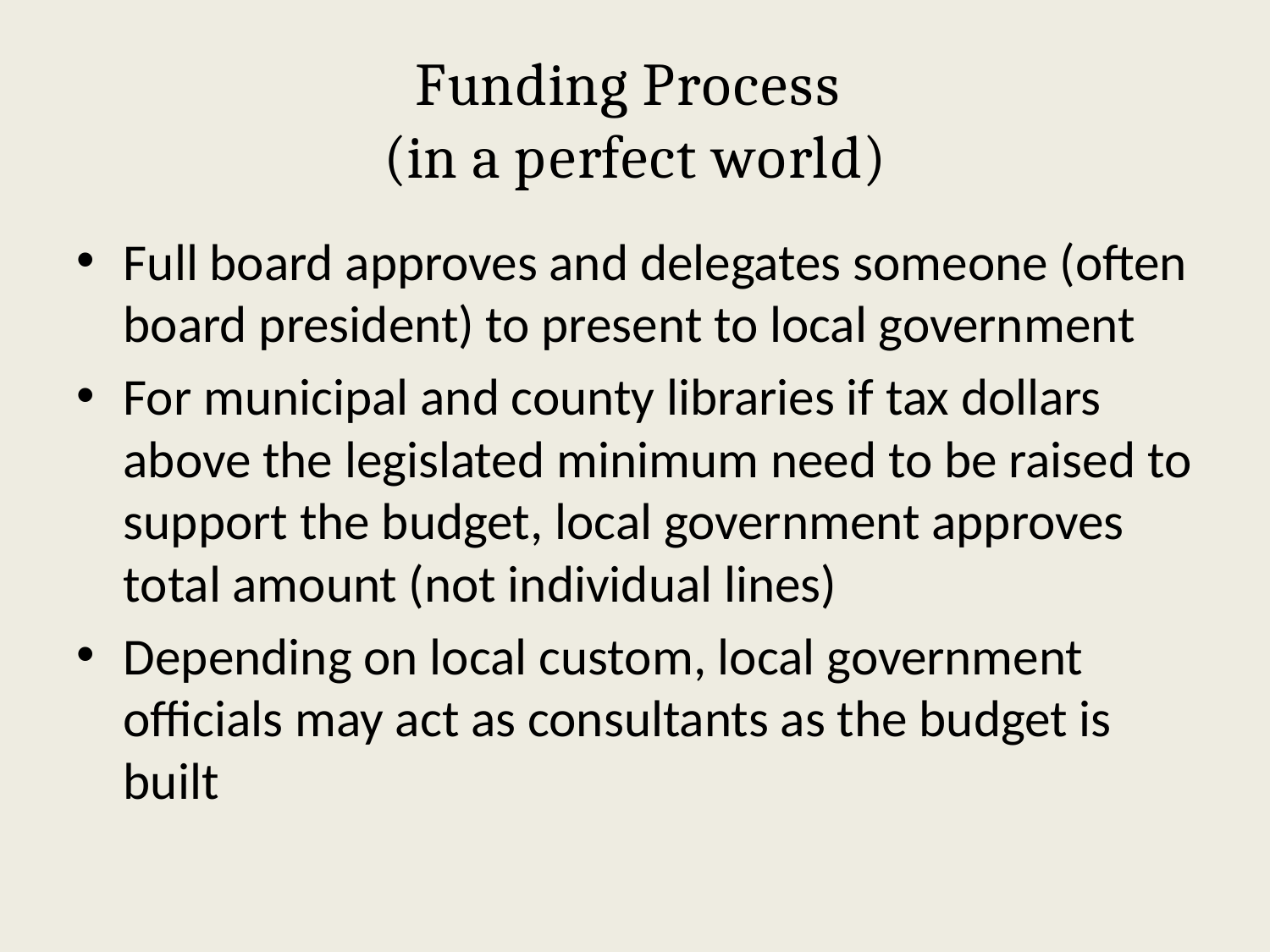

# Funding Process (in a perfect world)
Full board approves and delegates someone (often board president) to present to local government
For municipal and county libraries if tax dollars above the legislated minimum need to be raised to support the budget, local government approves total amount (not individual lines)
Depending on local custom, local government officials may act as consultants as the budget is built